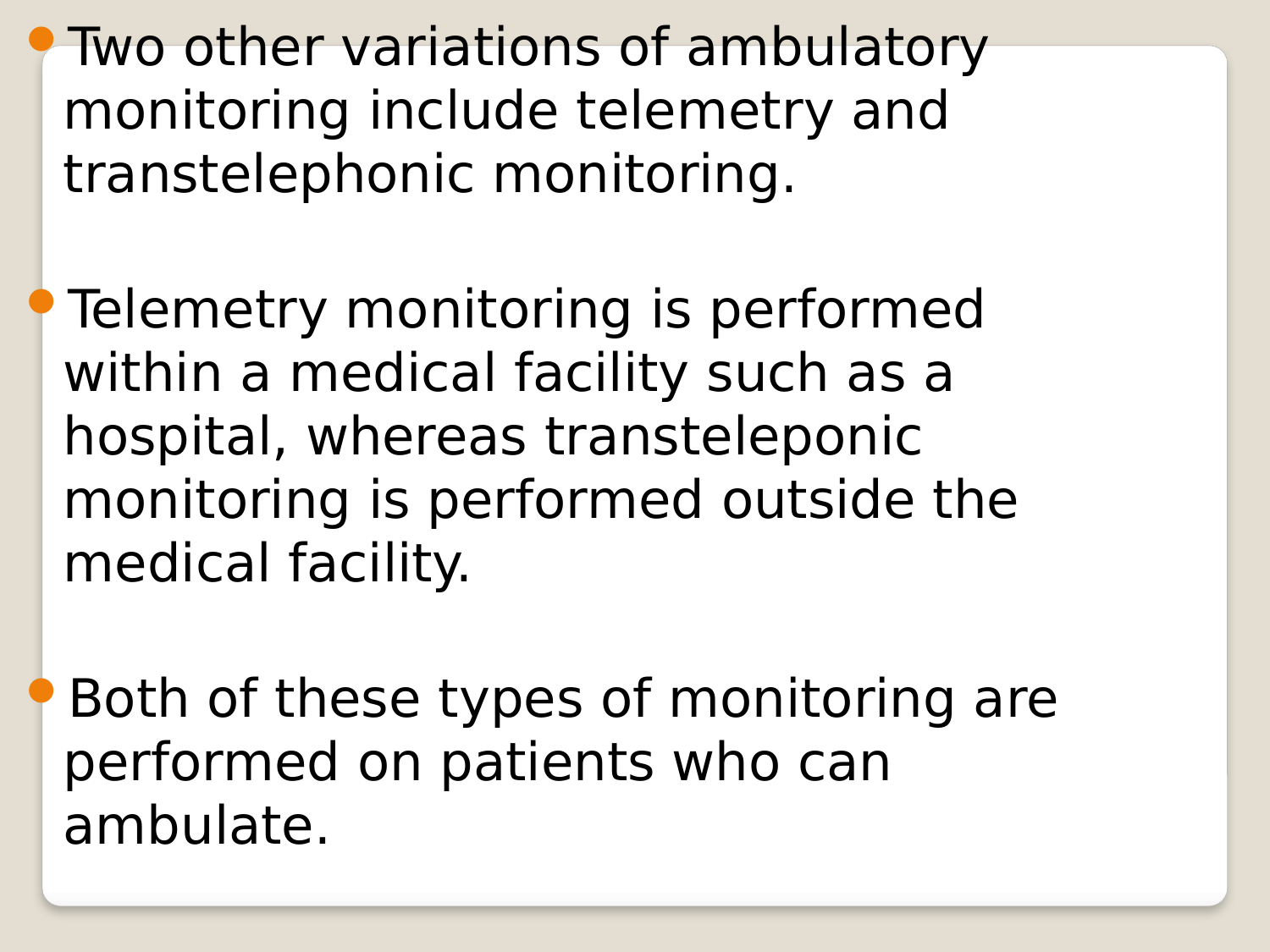

Two other variations of ambulatory monitoring include telemetry and transtelephonic monitoring.

Telemetry monitoring is performed within a medical facility such as a hospital, whereas transteleponic monitoring is performed outside the medical facility.

Both of these types of monitoring are performed on patients who can ambulate.